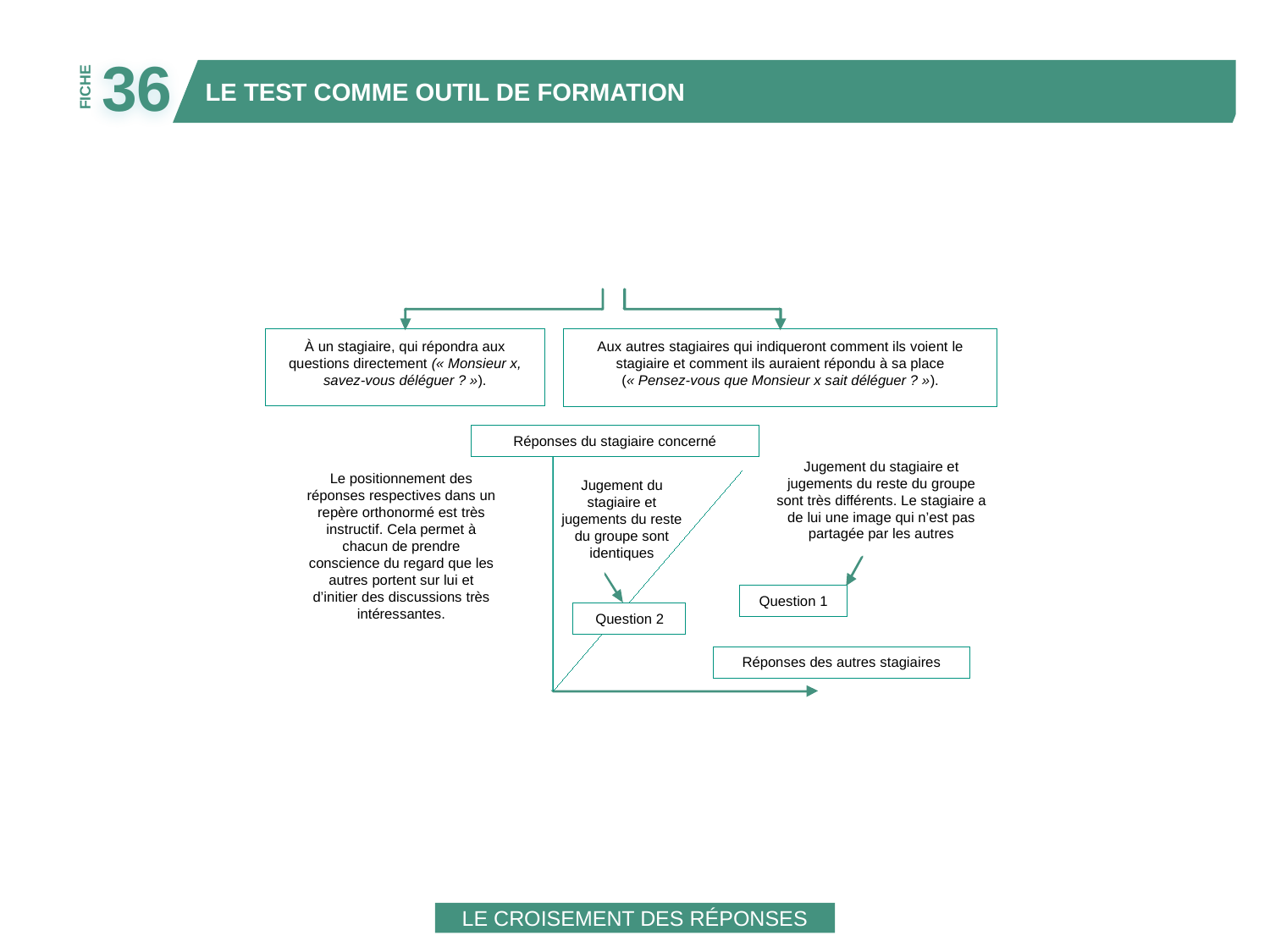

36

LE TEST COMME OUTIL DE FORMATION
FICHE

À un stagiaire, qui répondra aux
questions directement (« Monsieur x,
savez-vous déléguer ? »).
Aux autres stagiaires qui indiqueront comment ils voient le
stagiaire et comment ils auraient répondu à sa place
(« Pensez-vous que Monsieur x sait déléguer ? »).

Réponses du stagiaire concerné

Jugement du stagiaire et
jugements du reste du groupe
sont très différents. Le stagiaire a
de lui une image qui n’est pas
partagée par les autres
Le positionnement des
réponses respectives dans un
repère orthonormé est très
instructif. Cela permet à
chacun de prendre
conscience du regard que les
autres portent sur lui et
d’initier des discussions très
intéressantes.

Jugement du
stagiaire et
jugements du reste
du groupe sont
identiques

Question 1

Question 2

Réponses des autres stagiaires

LE CROISEMENT DES RÉPONSES